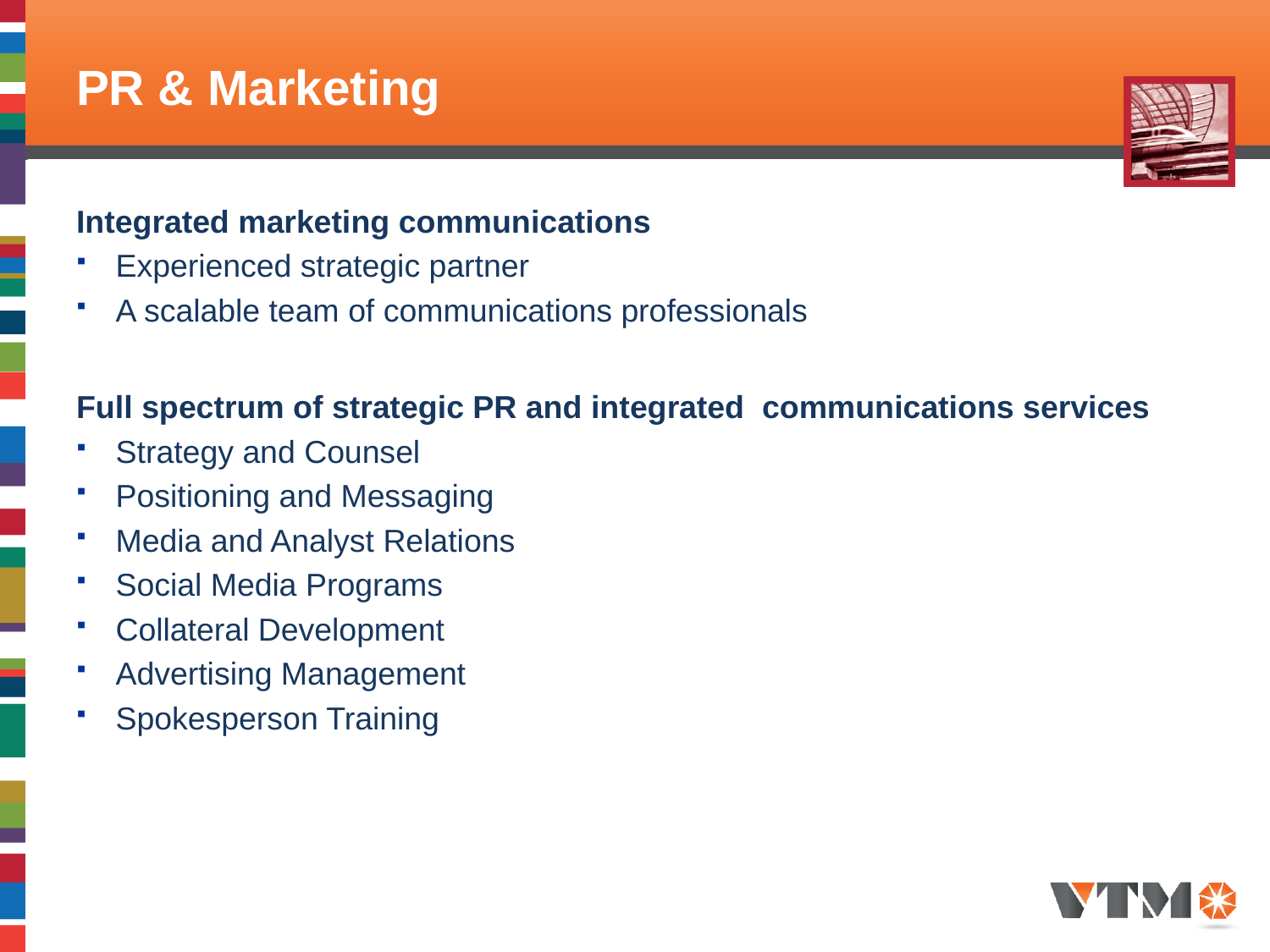

# PR & Marketing
Integrated marketing communications
Experienced strategic partner
A scalable team of communications professionals

Full spectrum of strategic PR and integrated  communications services
Strategy and Counsel
Positioning and Messaging
Media and Analyst Relations
Social Media Programs
Collateral Development
Advertising Management
Spokesperson Training